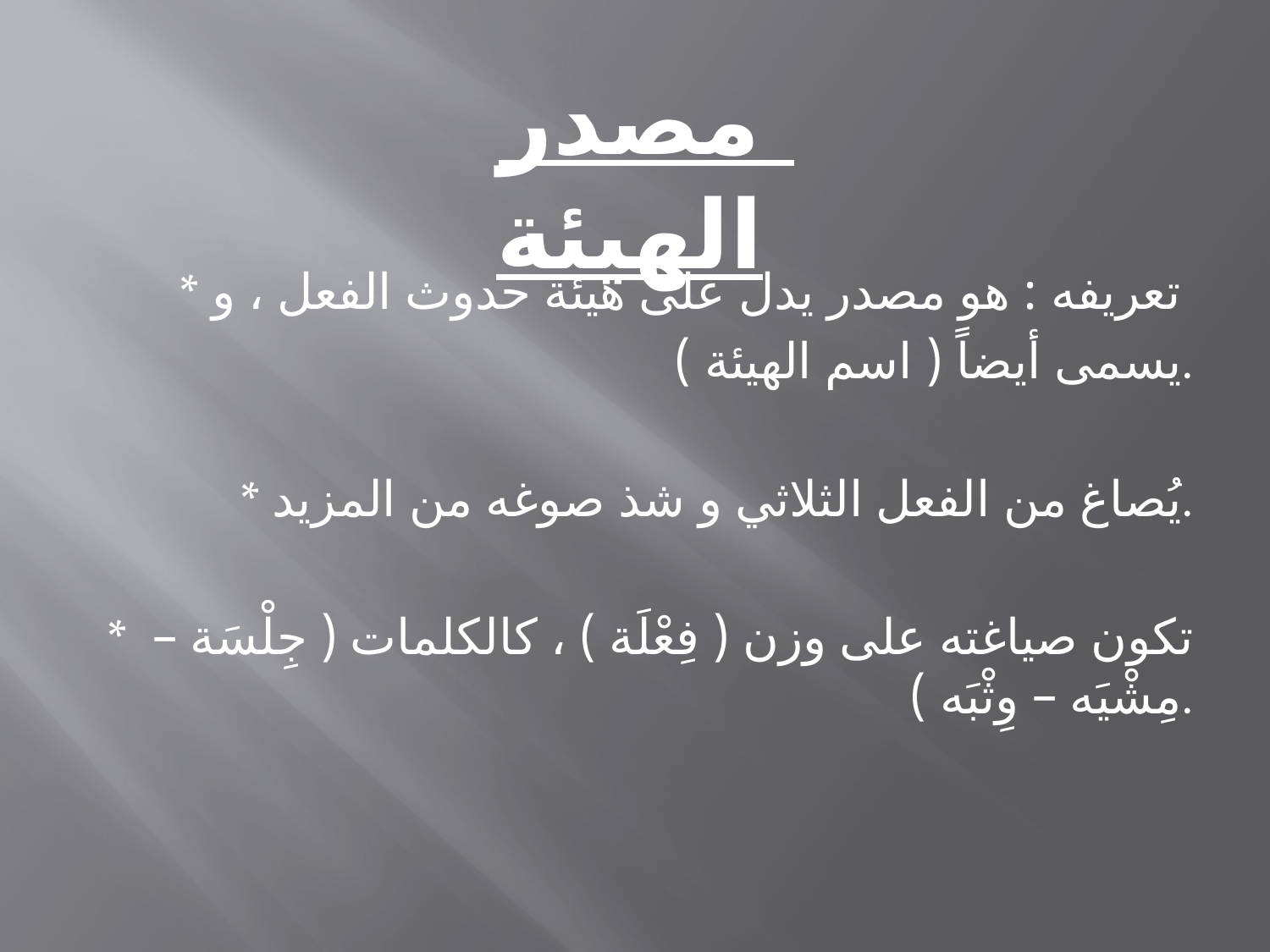

مصدر الهيئة
* تعريفه : هو مصدر يدل على هيئة حدوث الفعل ، و
يسمى أيضاً ( اسم الهيئة ).

* يُصاغ من الفعل الثلاثي و شذ صوغه من المزيد.

* تكون صياغته على وزن ( فِعْلَة ) ، كالكلمات ( جِلْسَة –  مِشْيَه – وِثْبَه ).